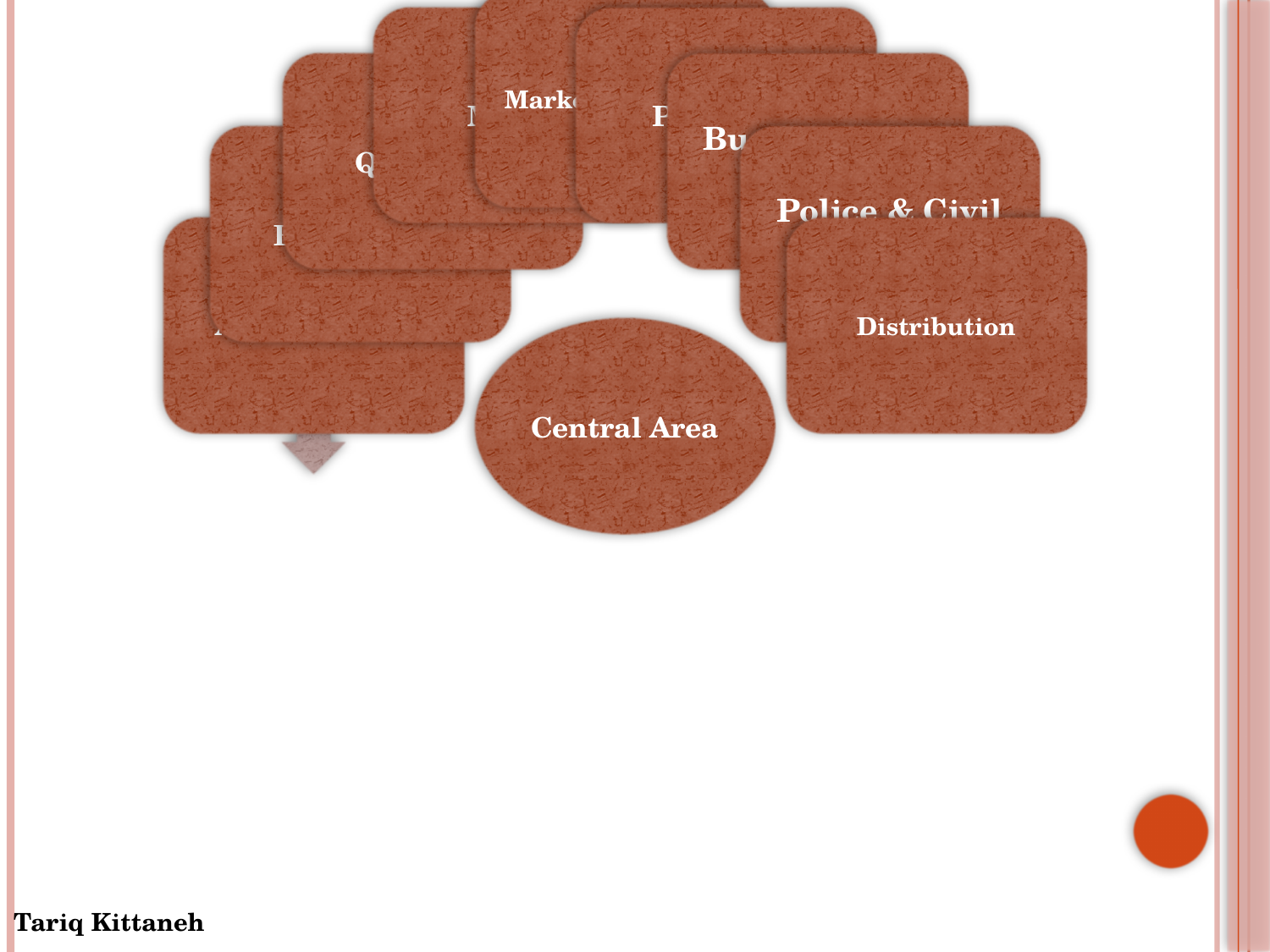

Central Area
Administration
BDS Center
QD Center
Distribution
Mosque
Marketing Centers
Park Area
Bus Station & Parking
Tariq Kittaneh